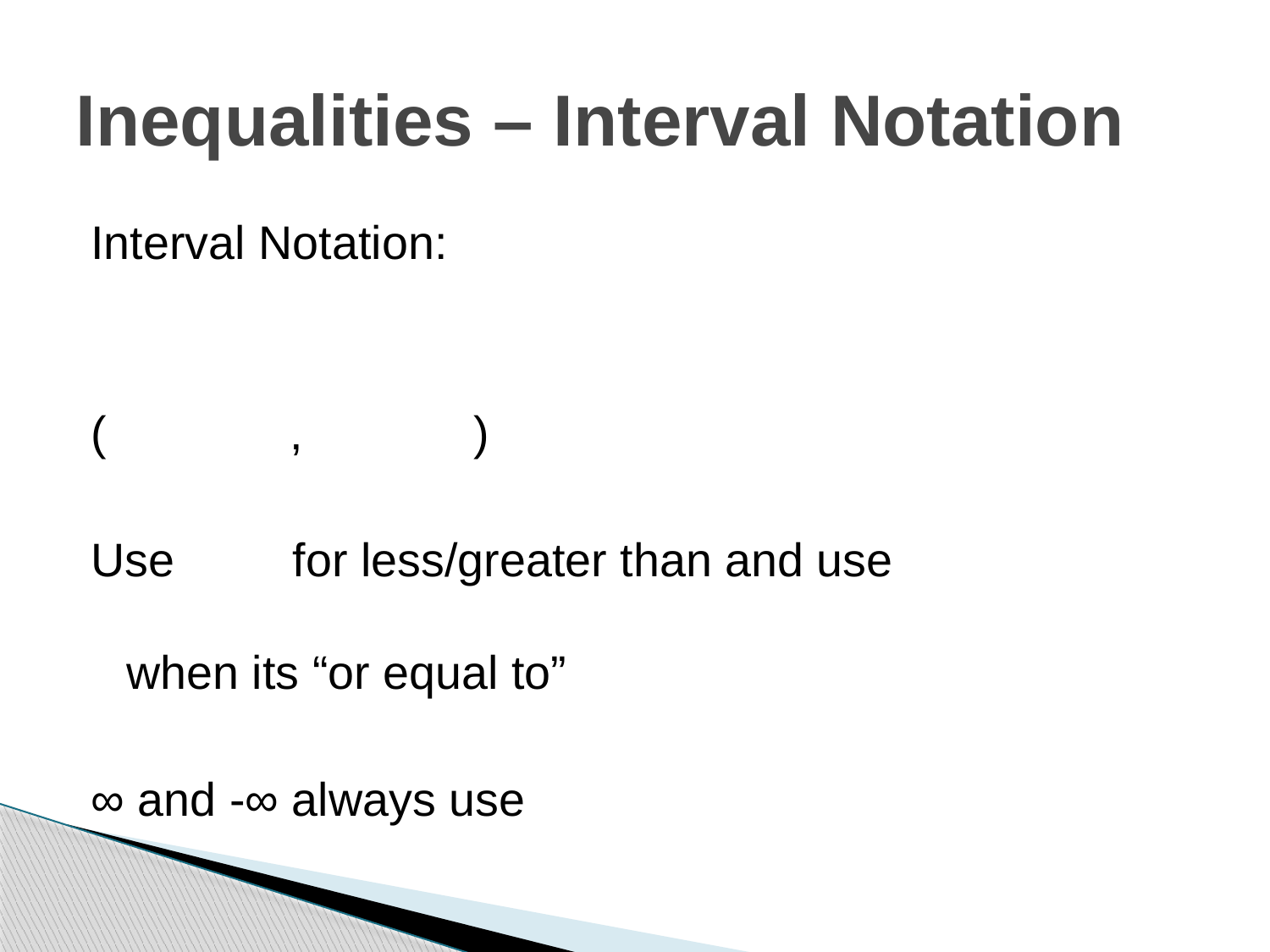

# Inequalities – Interval Notation
Interval Notation:

(              ,             )

Use         for less/greater than and use
when its “or equal to”

∞ and -∞ always use